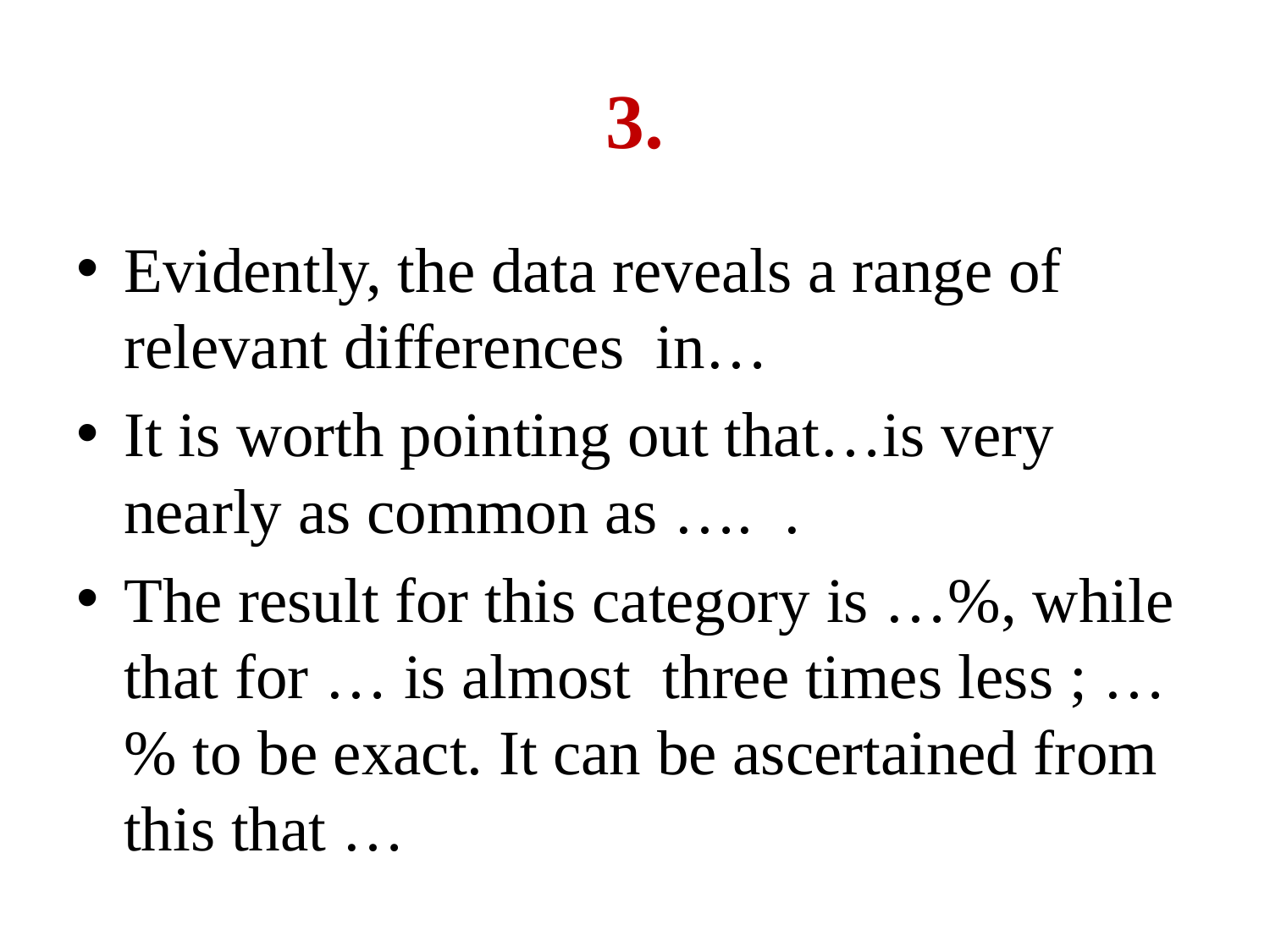

# 3.
Evidently, the data reveals a range of relevant differences  in…
It is worth pointing out that…is very nearly as common as ….  .
The result for this category is …%, while that for … is almost  three times less ; …% to be exact. It can be ascertained from this that …